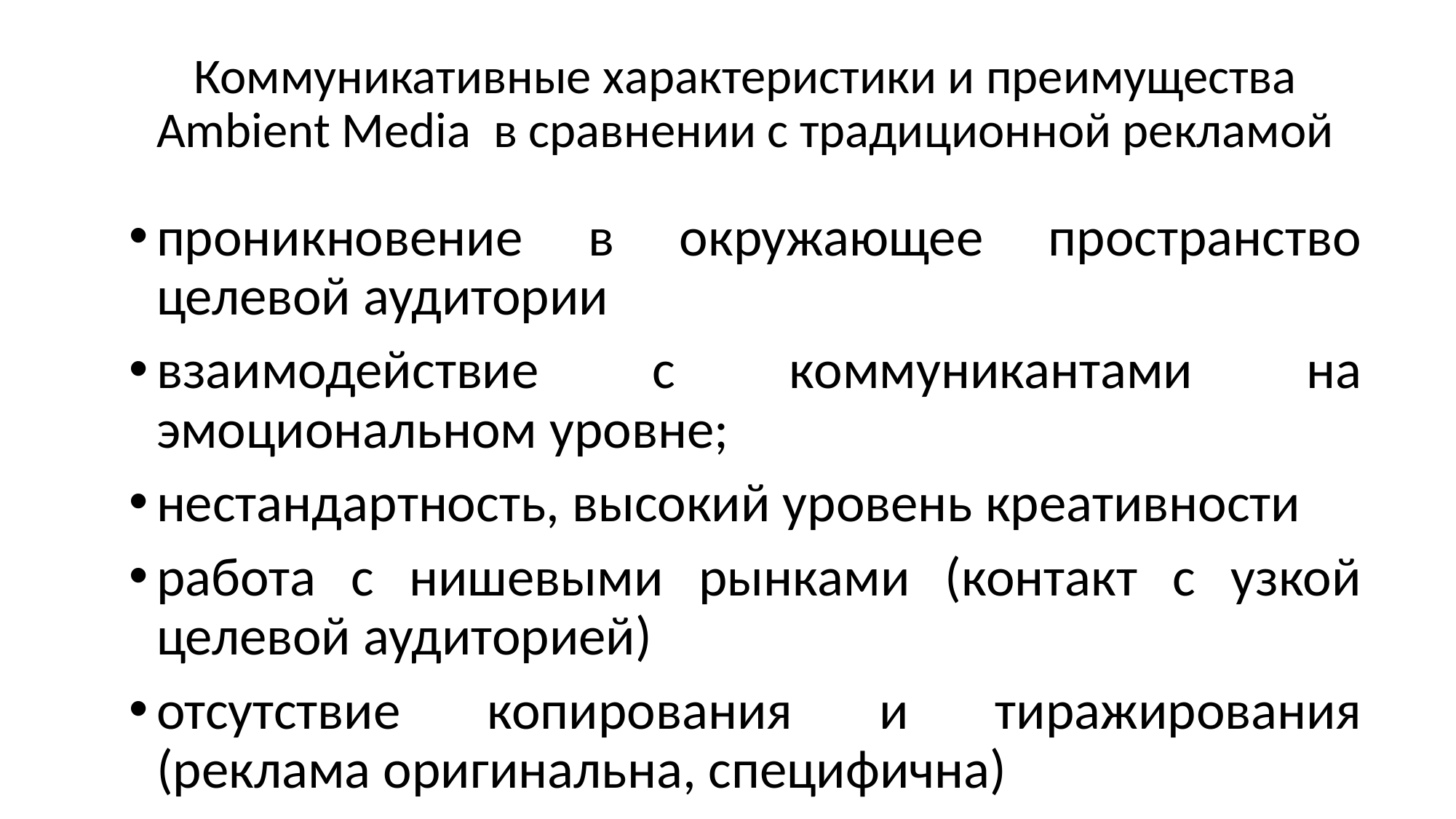

# Коммуникативные характеристики и преимущества Ambient Media  в сравнении с традиционной рекламой
проникновение в окружающее пространство целевой аудитории
взаимодействие с коммуникантами на эмоциональном уровне;
нестандартность, высокий уровень креативности
работа с нишевыми рынками (контакт с узкой целевой аудиторией)
отсутствие копирования и тиражирования (реклама оригинальна, специфична)